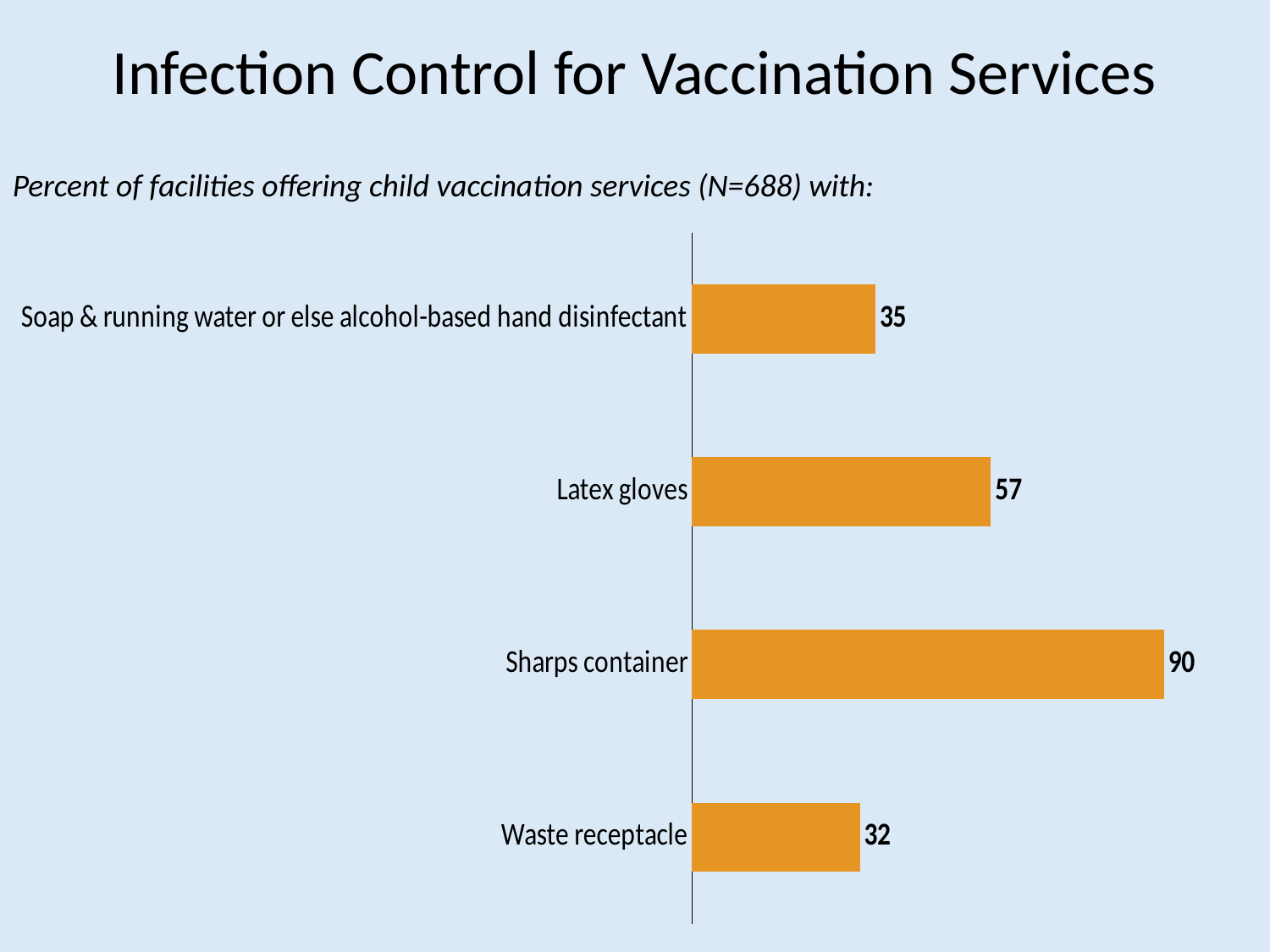

# Infection Control for Vaccination Services
Percent of facilities offering child vaccination services (N=688) with:

### Chart

| Category | Series 1 |
|---|---|
| Waste receptacle | 32.0 |
| Sharps container | 90.0 |
| Latex gloves | 57.0 |
| Soap & running water or else alcohol-based hand disinfectant | 35.0 |